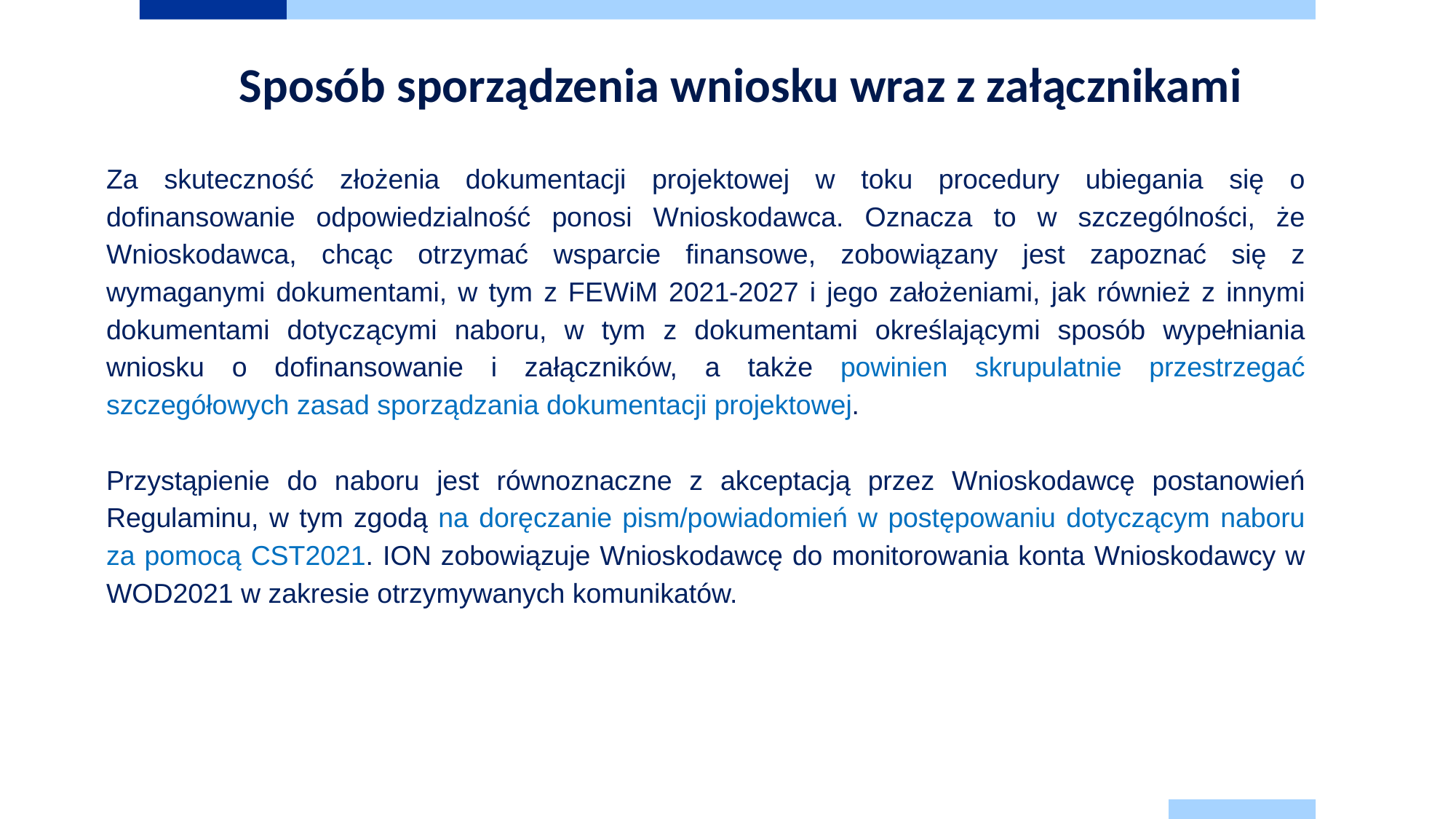

Sposób sporządzenia wniosku wraz z załącznikami
Za skuteczność złożenia dokumentacji projektowej w toku procedury ubiegania się o dofinansowanie odpowiedzialność ponosi Wnioskodawca. Oznacza to w szczególności, że Wnioskodawca, chcąc otrzymać wsparcie finansowe, zobowiązany jest zapoznać się z wymaganymi dokumentami, w tym z FEWiM 2021-2027 i jego założeniami, jak również z innymi dokumentami dotyczącymi naboru, w tym z dokumentami określającymi sposób wypełniania wniosku o dofinansowanie i załączników, a także powinien skrupulatnie przestrzegać szczegółowych zasad sporządzania dokumentacji projektowej.

Przystąpienie do naboru jest równoznaczne z akceptacją przez Wnioskodawcę postanowień Regulaminu, w tym zgodą na doręczanie pism/powiadomień w postępowaniu dotyczącym naboru za pomocą CST2021. ION zobowiązuje Wnioskodawcę do monitorowania konta Wnioskodawcy w WOD2021 w zakresie otrzymywanych komunikatów.